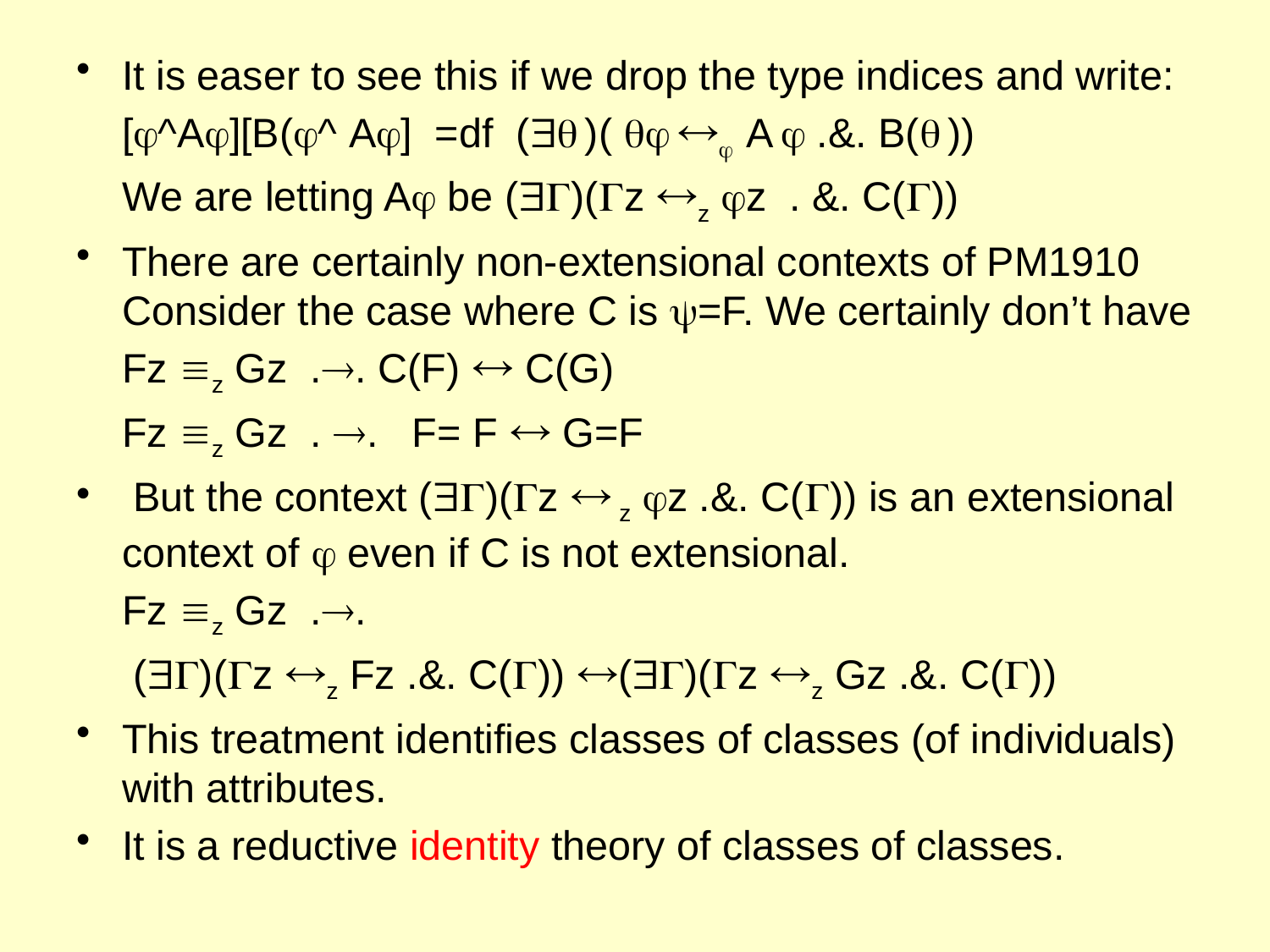

It is easer to see this if we drop the type indices and write:
		[ϕ^Aϕ][B(ϕ^ Aϕ]  =df  (∃θ )( θϕ ↔ϕ  A ϕ .&. B(θ ))
	We are letting Aϕ be (∃Γ)(Γz ↔z ϕz  . &. C(Γ))
There are certainly non-extensional contexts of PM1910 Consider the case where C is ψ=F. We certainly don’t have
		Fz ≡z Gz  .→. C(F) ↔ C(G)
		Fz ≡z Gz  . →.   F= F ↔ G=F
 But the context (∃Γ)(Γz ↔ z ϕz .&. C(Γ)) is an extensional context of ϕ even if C is not extensional.
		Fz ≡z Gz  .→.
		 (∃Γ)(Γz ↔z Fz .&. C(Γ)) ↔(∃Γ)(Γz ↔z Gz .&. C(Γ))
This treatment identifies classes of classes (of individuals) with attributes.
It is a reductive identity theory of classes of classes.